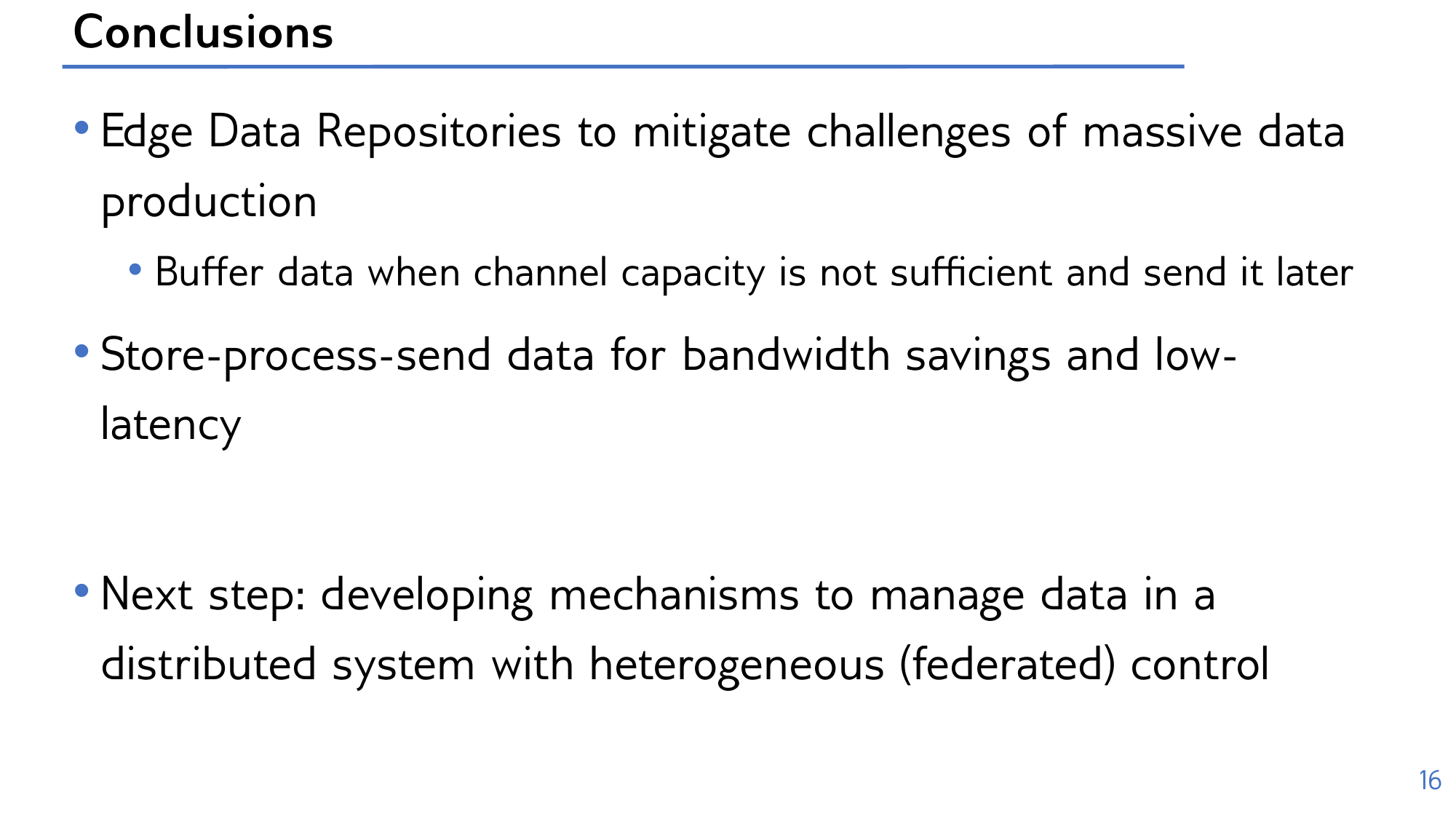

# Conclusions
Edge Data Repositories to mitigate challenges of massive data production
Buffer data when channel capacity is not sufficient and send it later
Store-process-send data for bandwidth savings and low-latency

Next step: developing mechanisms to manage data in a distributed system with heterogeneous (federated) control
16